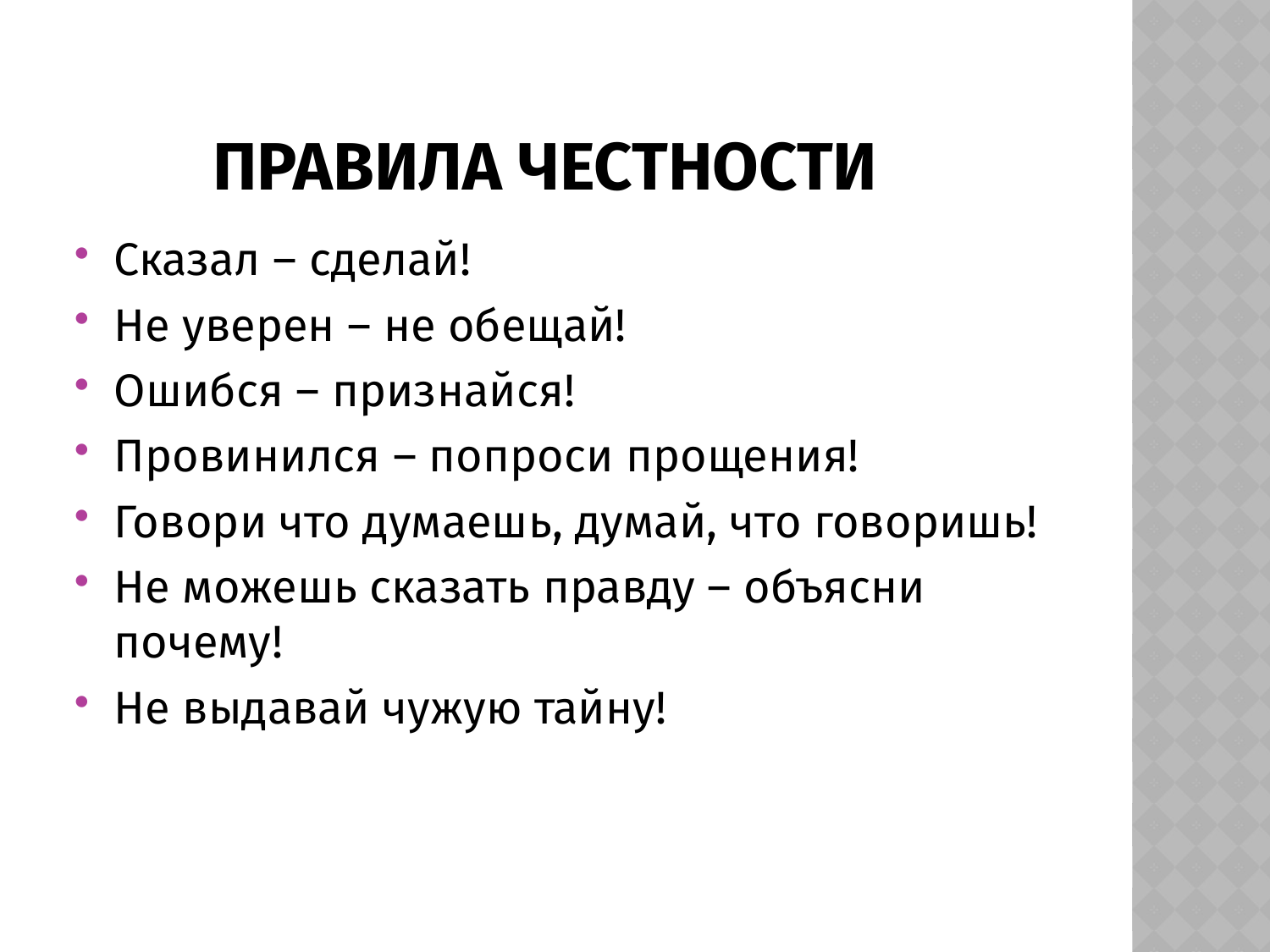

# Правила честности
Сказал – сделай!
Не уверен – не обещай!
Ошибся – признайся!
Провинился – попроси прощения!
Говори что думаешь, думай, что говоришь!
Не можешь сказать правду – объясни почему!
Не выдавай чужую тайну!